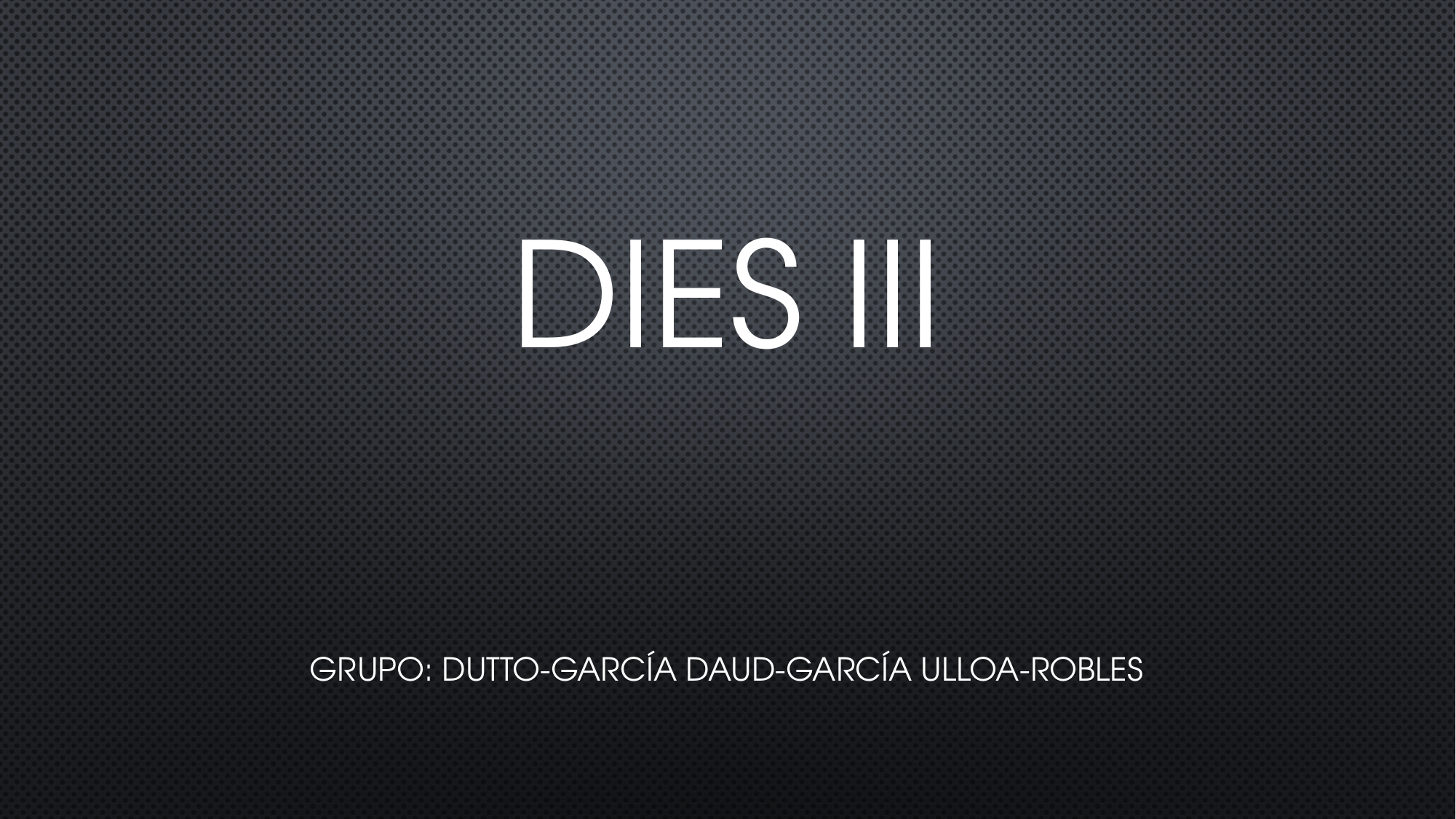

# DIES III
GRUPO: DUTTO-GARCÍA DAUD-GARCÍA ULLOA-ROBLES